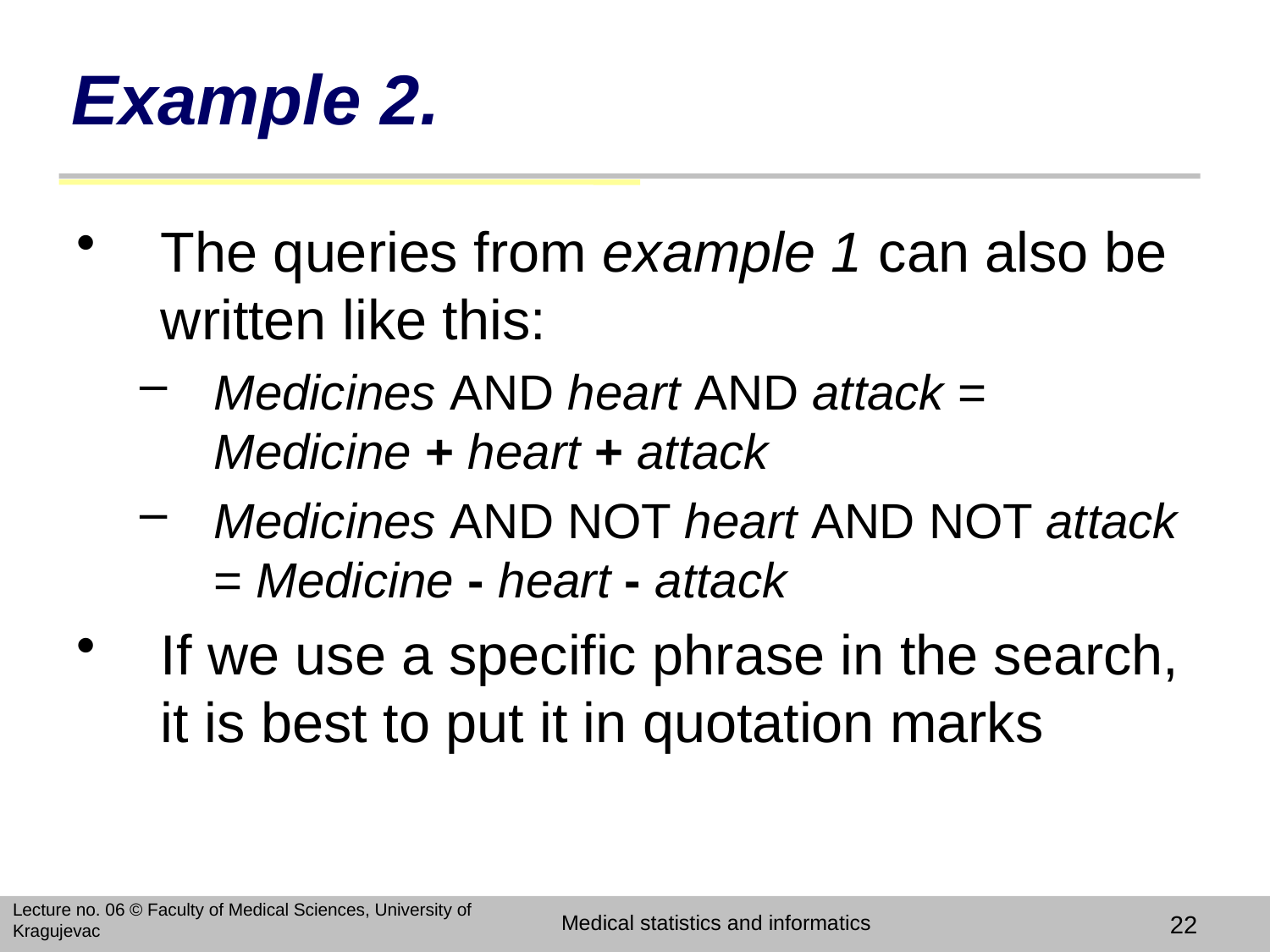

# Example 2.
The queries from example 1 can also be written like this:
Medicines AND heart AND attack = Medicine + heart + attack
Medicines AND NOT heart AND NOT attack = Medicine - heart - attack
If we use a specific phrase in the search, it is best to put it in quotation marks
Lecture no. 06 © Faculty of Medical Sciences, University of Kragujevac
Medical statistics and informatics
22